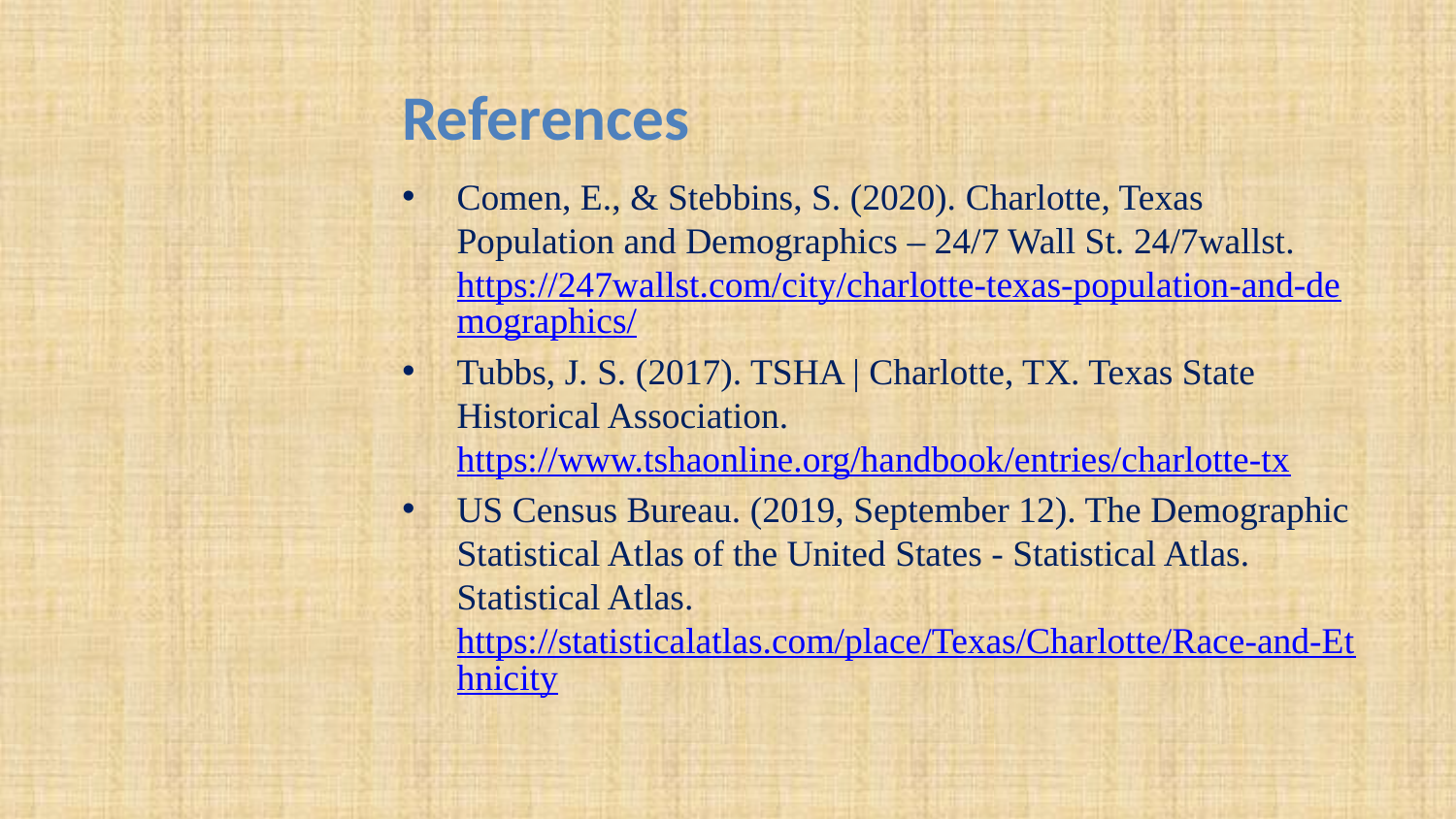

# References
Comen, E., & Stebbins, S. (2020). Charlotte, Texas Population and Demographics – 24/7 Wall St. 24/7wallst. https://247wallst.com/city/charlotte-texas-population-and-demographics/
Tubbs, J. S. (2017). TSHA | Charlotte, TX. Texas State Historical Association. https://www.tshaonline.org/handbook/entries/charlotte-tx
US Census Bureau. (2019, September 12). The Demographic Statistical Atlas of the United States - Statistical Atlas. Statistical Atlas. https://statisticalatlas.com/place/Texas/Charlotte/Race-and-Ethnicity